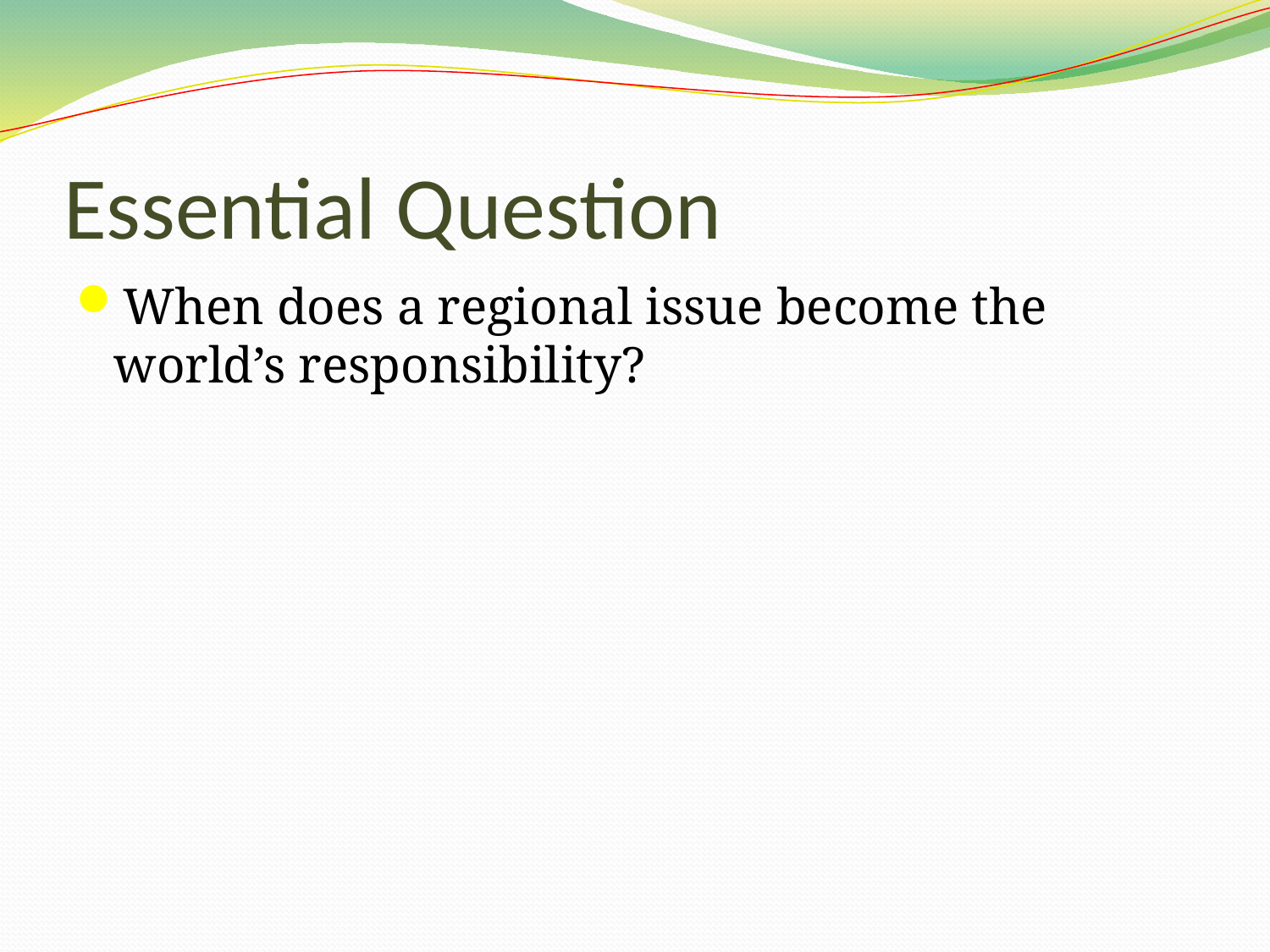

# Essential Question
When does a regional issue become the world’s responsibility?